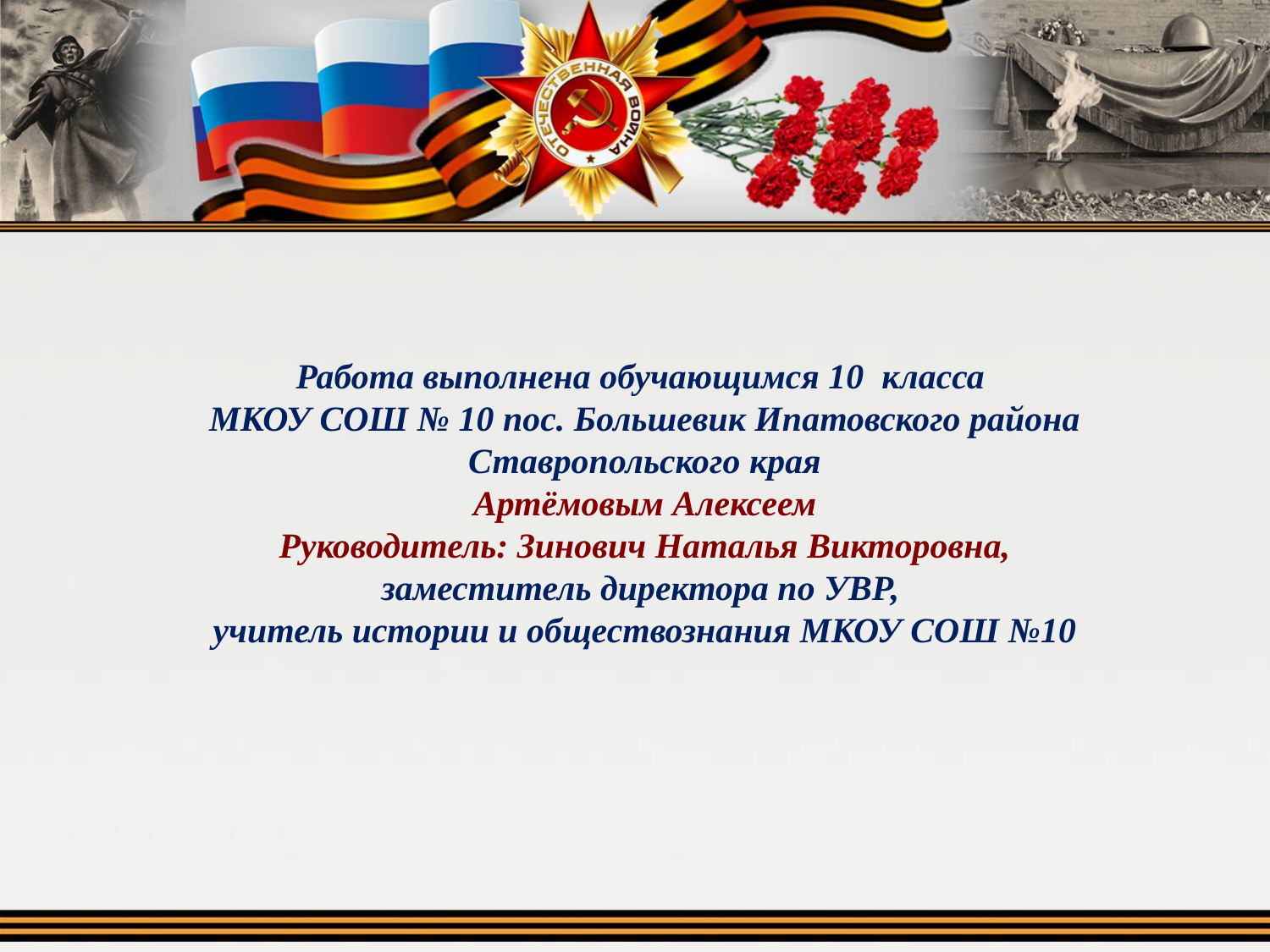

Работа выполнена обучающимся 10  класса
МКОУ СОШ № 10 пос. Большевик Ипатовского района Ставропольского края
Артёмовым Алексеем
Руководитель: Зинович Наталья Викторовна,
заместитель директора по УВР,
учитель истории и обществознания МКОУ СОШ №10